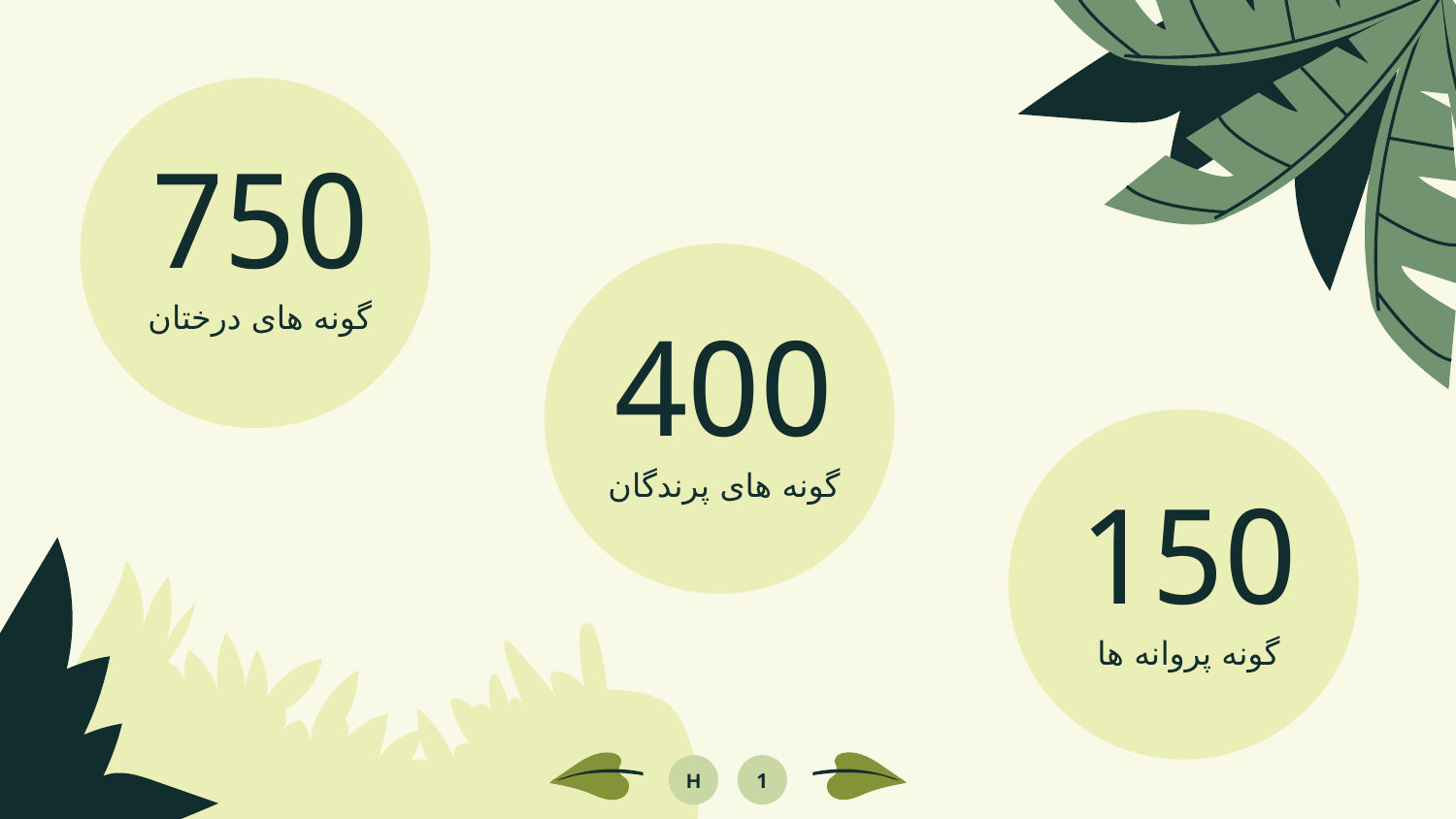

# 750
گونه های درختان
400
گونه های پرندگان
150
گونه پروانه ها

H
1